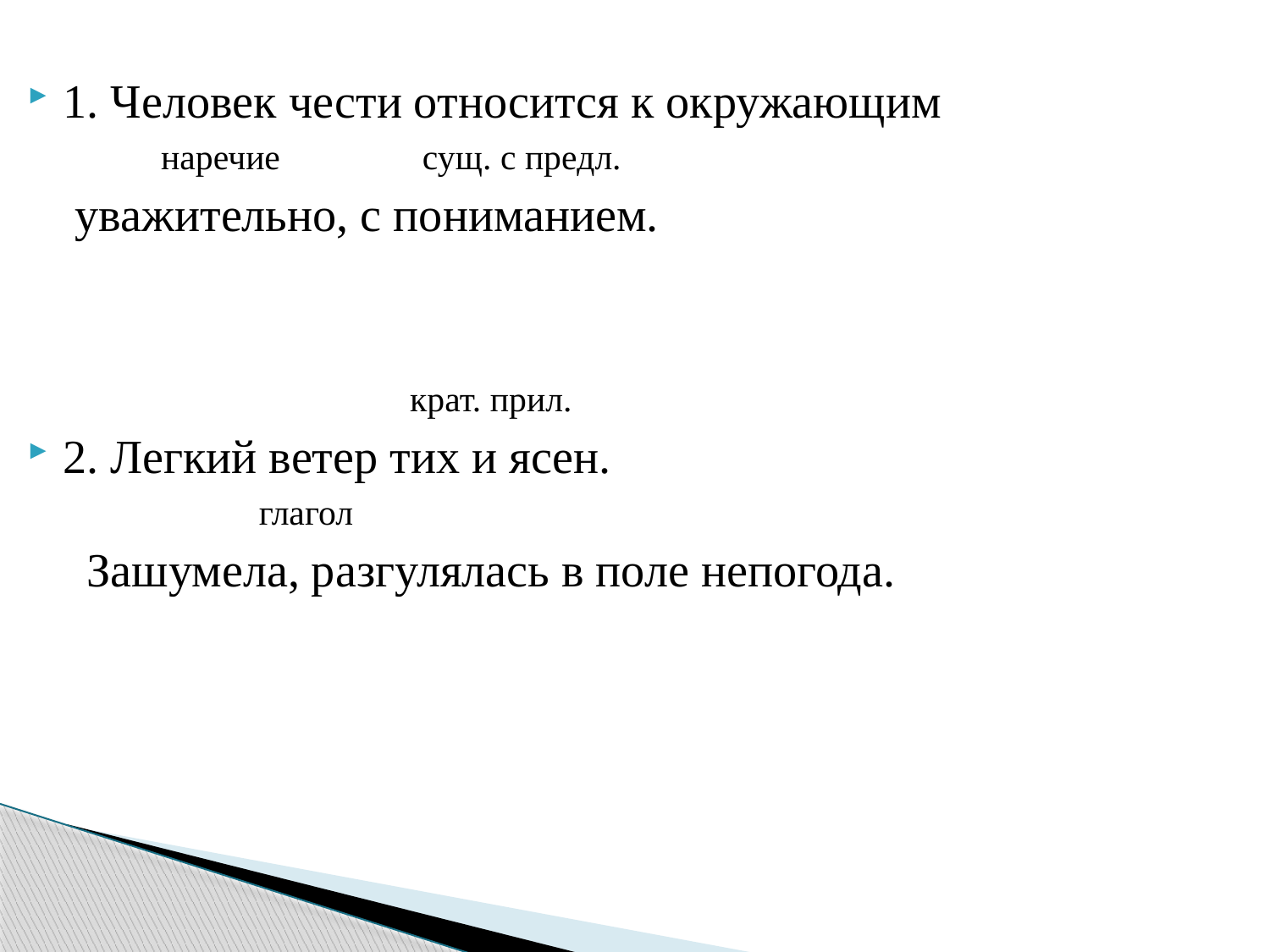

1. Человек чести относится к окружающим
               наречие                сущ. с предл.
    уважительно, с пониманием.

                                           крат. прил.
2. Легкий ветер тих и ясен.
                          глагол
     Зашумела, разгулялась в поле непогода.